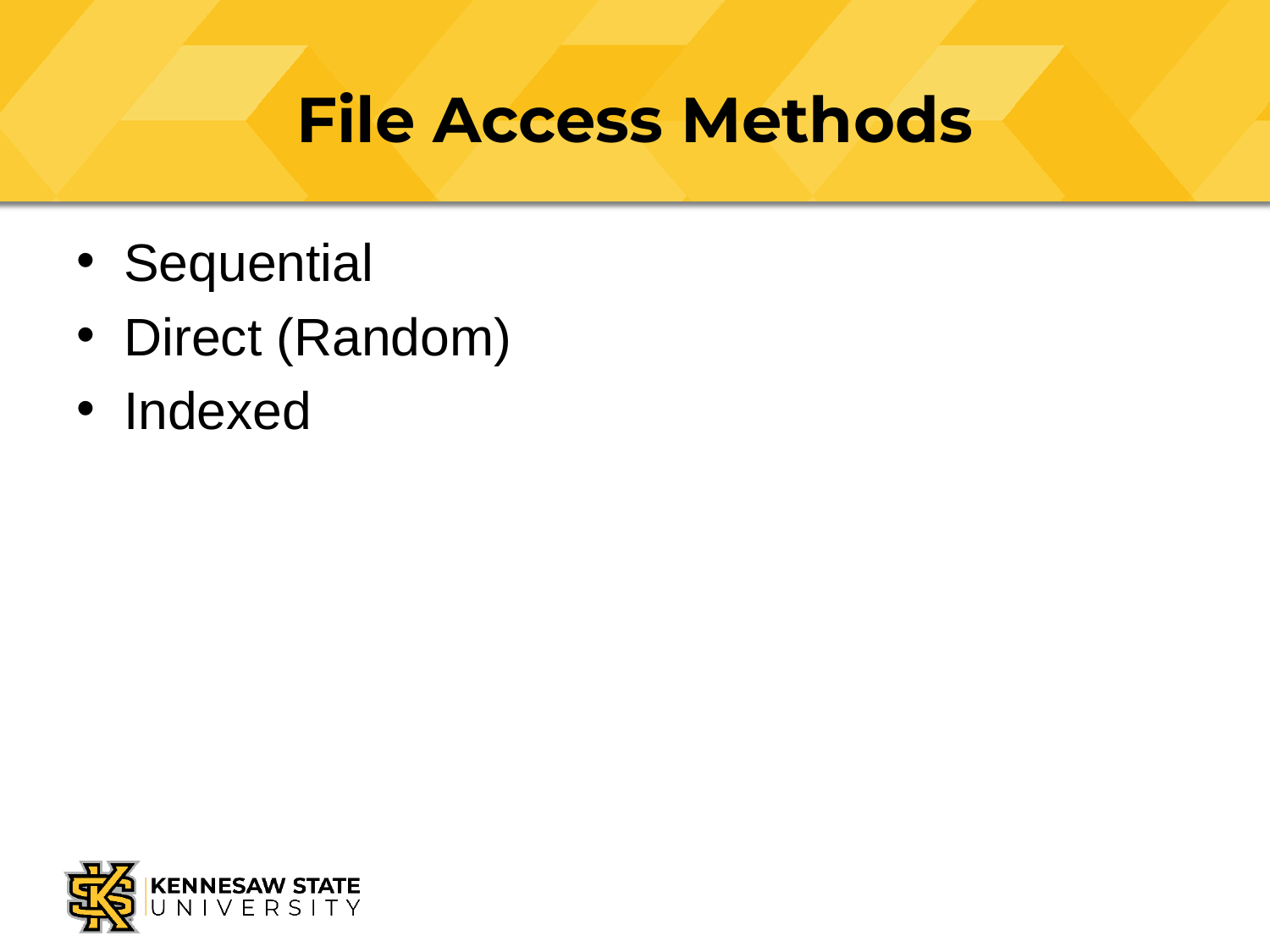

# File Access Methods
Sequential
Direct (Random)
Indexed